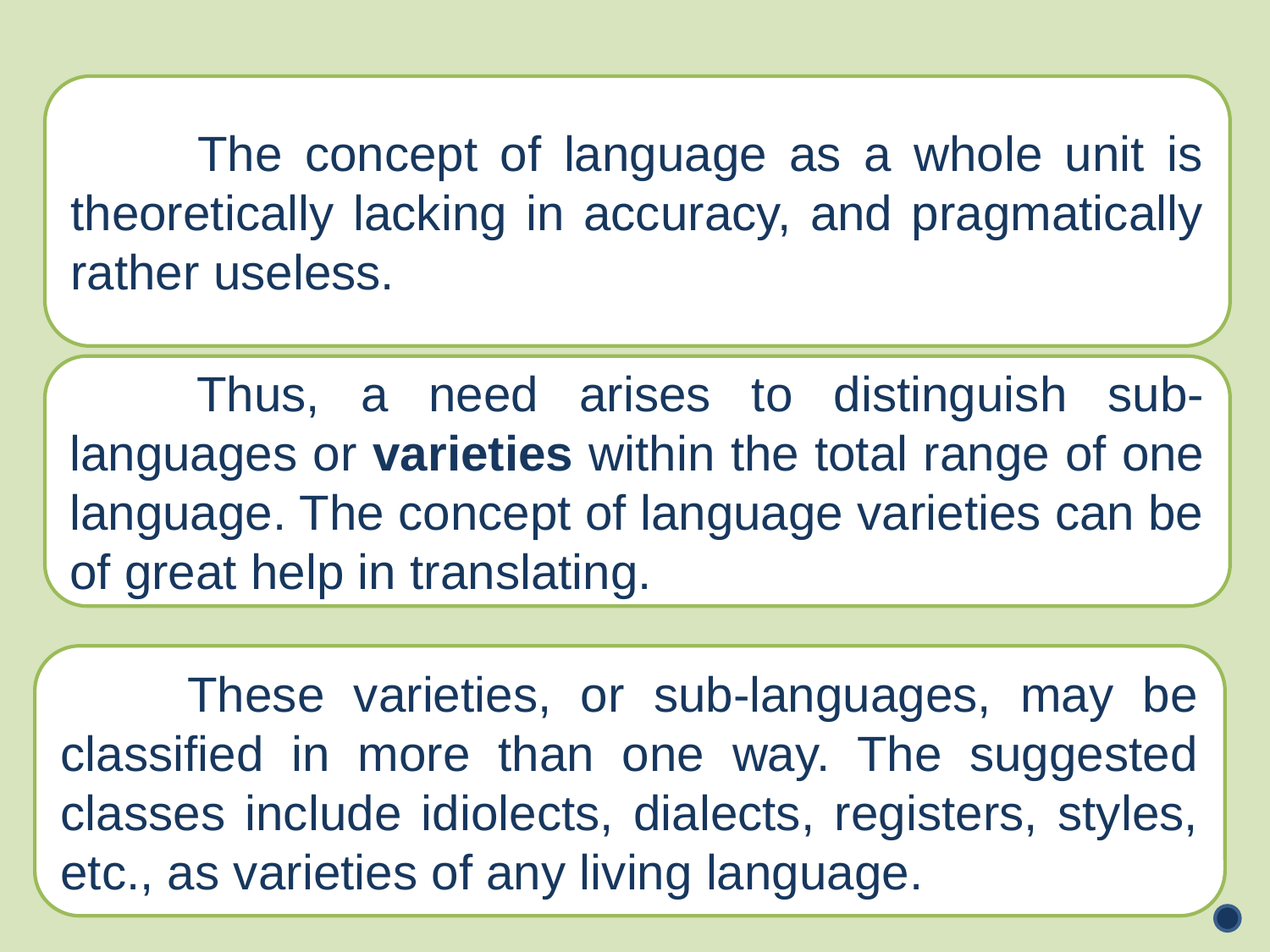

The concept of language as a whole unit is theoretically lacking in accuracy, and pragmatically rather useless.
	Thus, a need arises to distinguish sub-languages or varieties within the total range of one language. The concept of language varieties can be of great help in translating.
	These varieties, or sub-languages, may be classified in more than one way. The suggested classes include idiolects, dialects, registers, styles, etc., as varieties of any living language.